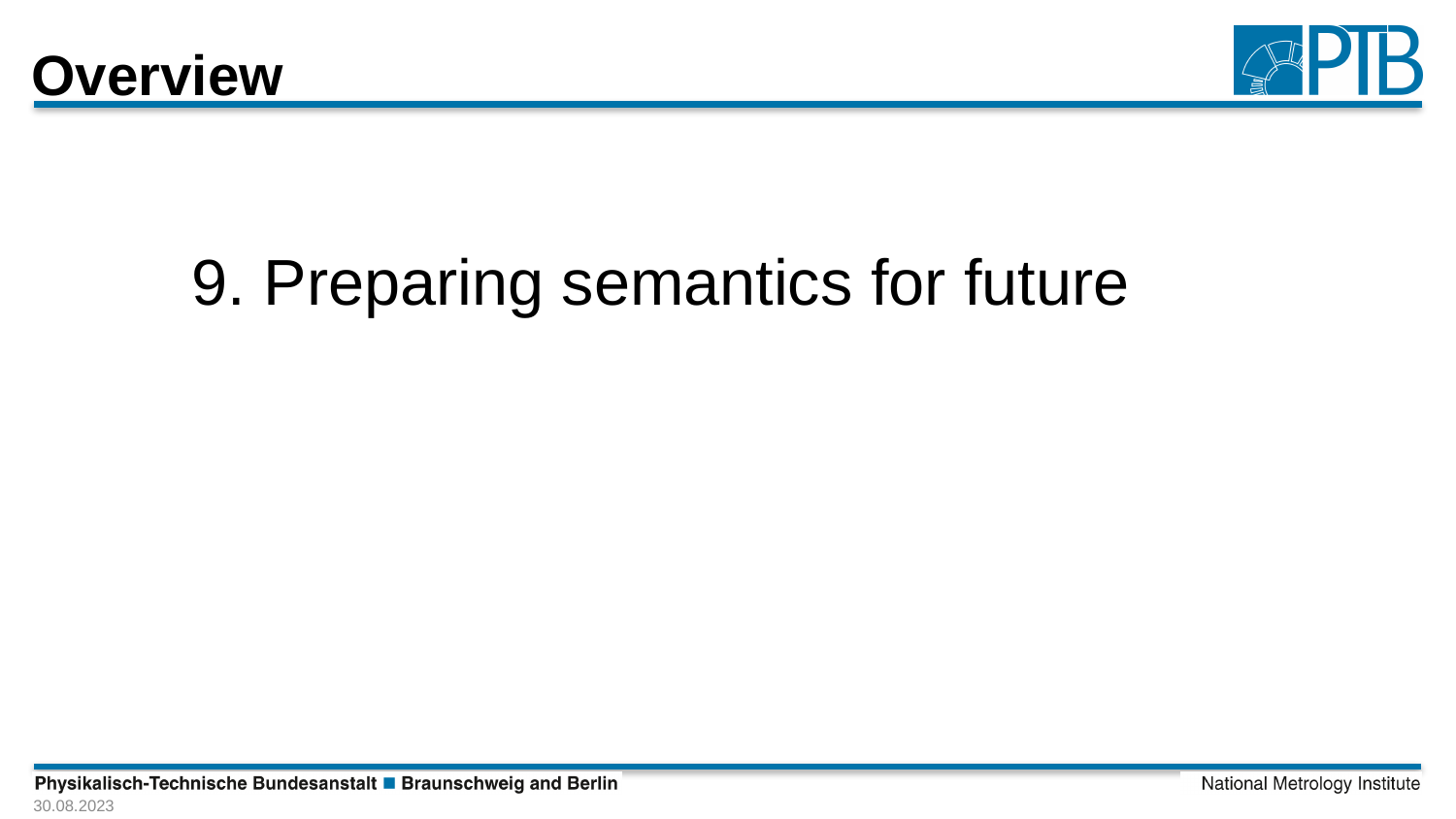

# Overview
9. Preparing semantics for future

30.08.2023